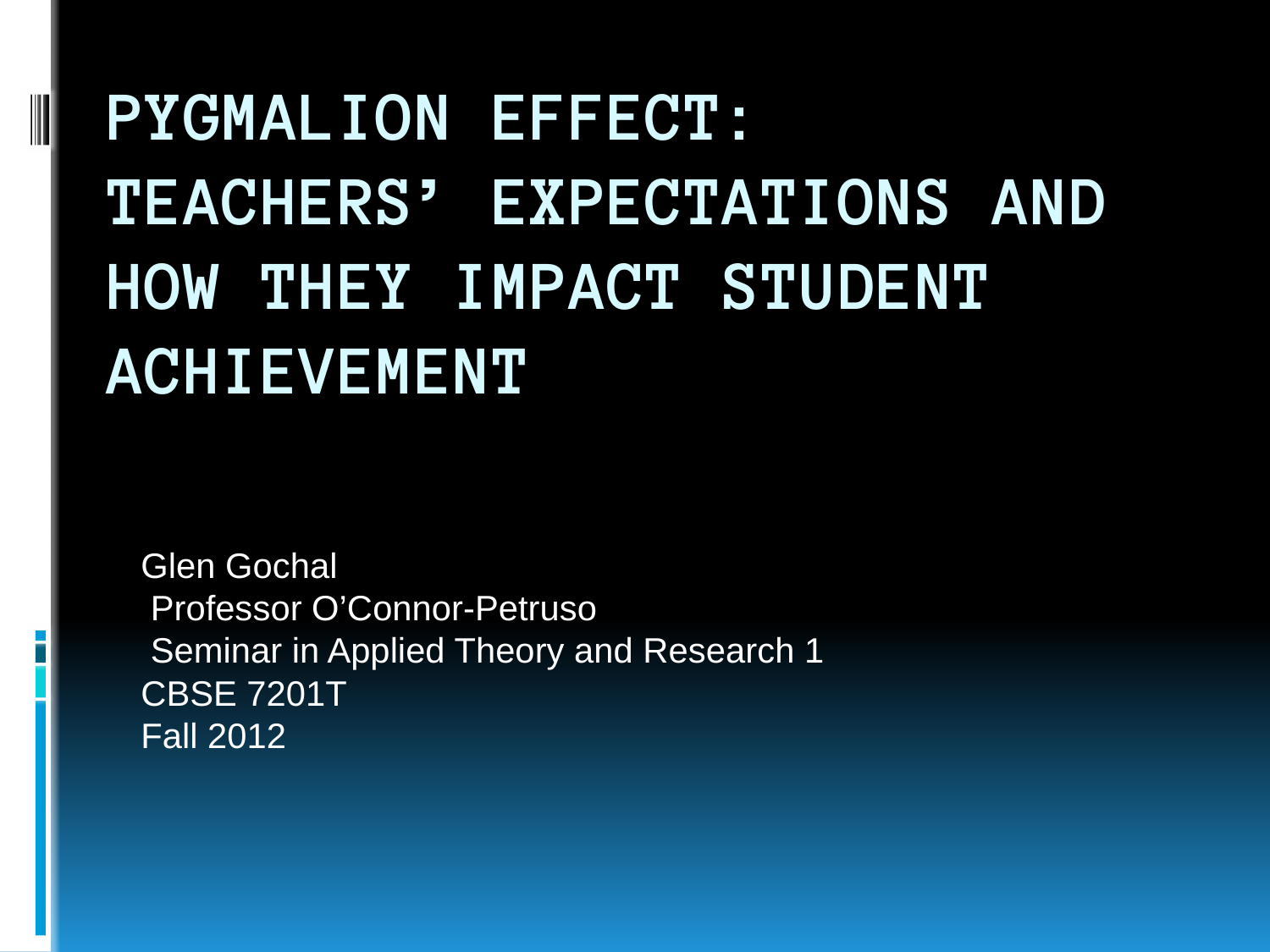

# Pygmalion Effect: teachers’ Expectations And how they impact Student Achievement
Glen Gochal
 Professor O’Connor-Petruso
 Seminar in Applied Theory and Research 1
CBSE 7201T
Fall 2012